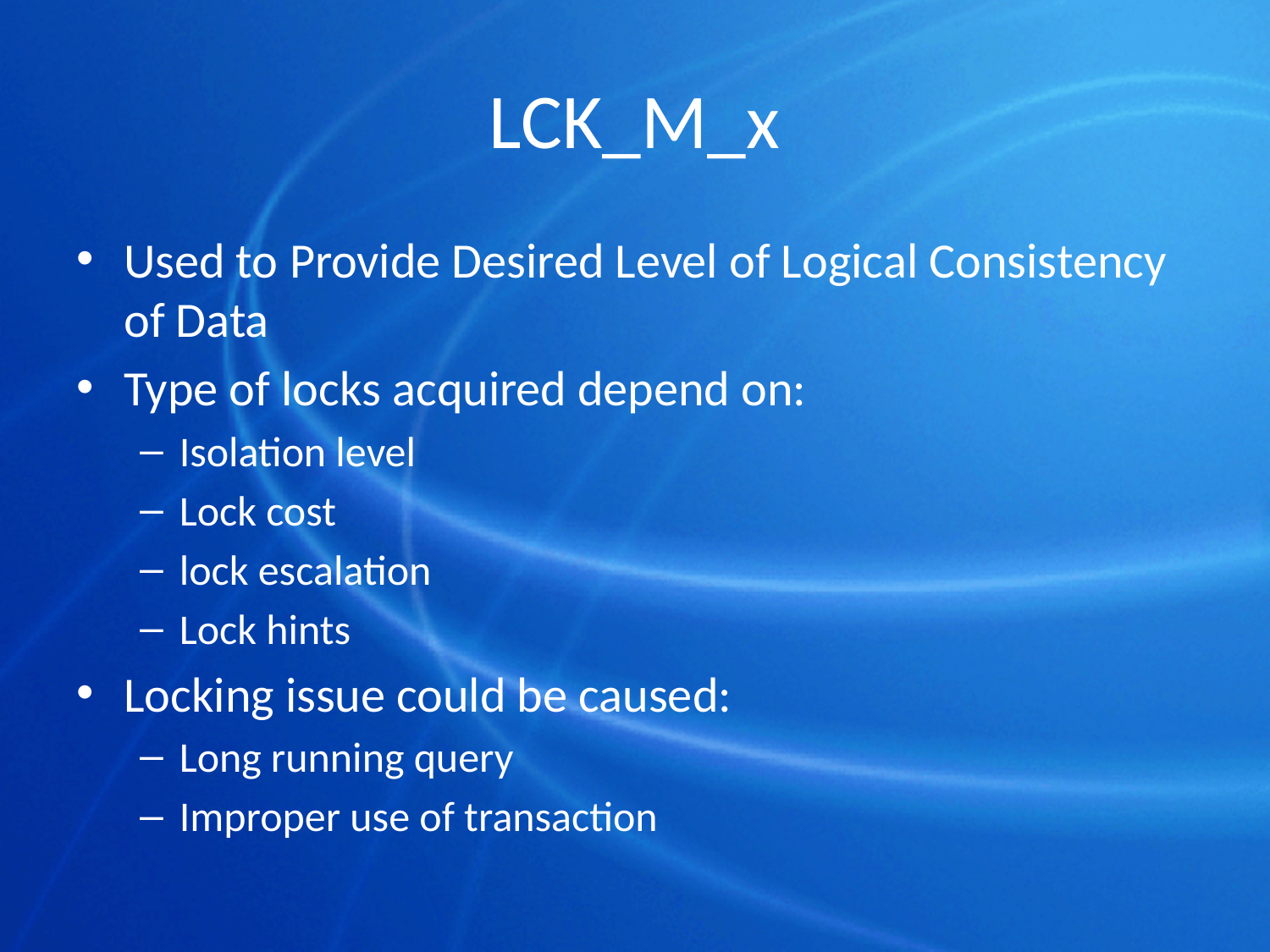

# LCK_M_x
Used to Provide Desired Level of Logical Consistency of Data
Type of locks acquired depend on:
Isolation level
Lock cost
lock escalation
Lock hints
Locking issue could be caused:
Long running query
Improper use of transaction